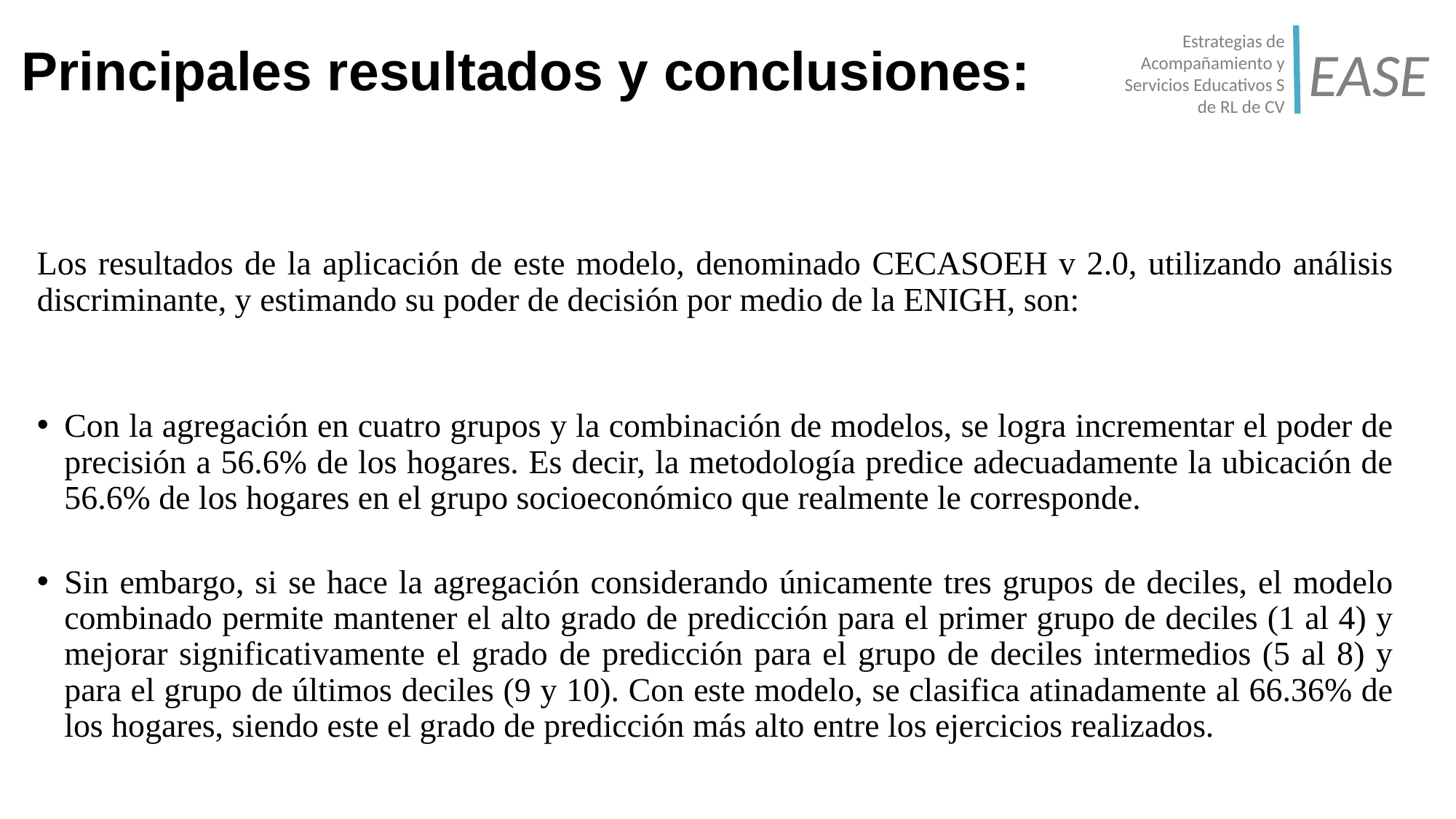

# Principales resultados y conclusiones:
Estrategias de Acompañamiento y Servicios Educativos S de RL de CV

EASE

Los resultados de la aplicación de este modelo, denominado CECASOEH v 2.0, utilizando análisis discriminante, y estimando su poder de decisión por medio de la ENIGH, son:

Con la agregación en cuatro grupos y la combinación de modelos, se logra incrementar el poder de precisión a 56.6% de los hogares. Es decir, la metodología predice adecuadamente la ubicación de 56.6% de los hogares en el grupo socioeconómico que realmente le corresponde.

Sin embargo, si se hace la agregación considerando únicamente tres grupos de deciles, el modelo combinado permite mantener el alto grado de predicción para el primer grupo de deciles (1 al 4) y mejorar significativamente el grado de predicción para el grupo de deciles intermedios (5 al 8) y para el grupo de últimos deciles (9 y 10). Con este modelo, se clasifica atinadamente al 66.36% de los hogares, siendo este el grado de predicción más alto entre los ejercicios realizados.